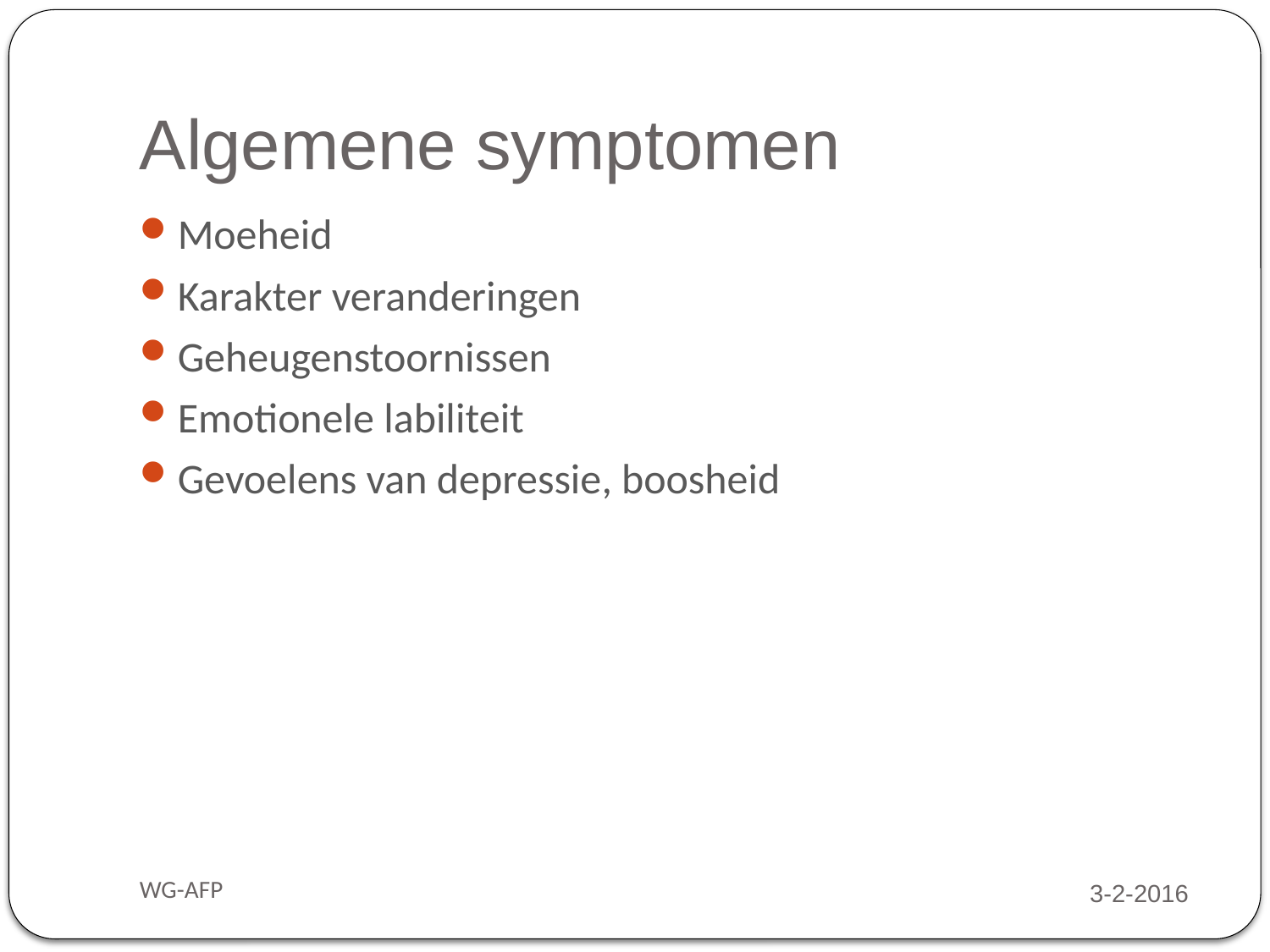

# Algemene symptomen
Moeheid
Karakter veranderingen
Geheugenstoornissen
Emotionele labiliteit
Gevoelens van depressie, boosheid

WG-AFP
3-2-2016